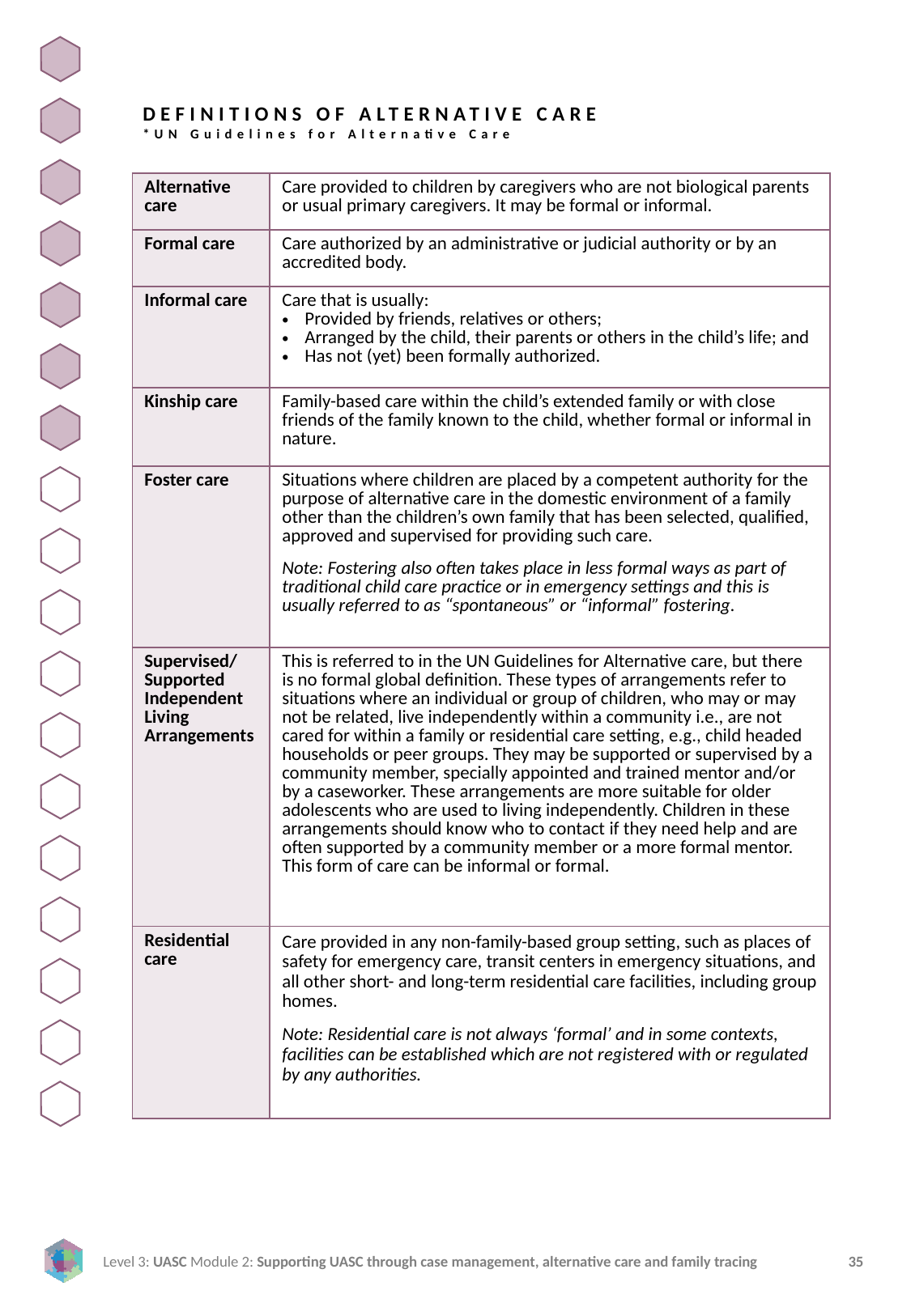

DEFINITIONS OF ALTERNATIVE CARE
*UN Guidelines for Alternative Care

| Alternative care | Care provided to children by caregivers who are not biological parents or usual primary caregivers. It may be formal or informal. |
| --- | --- |
| Formal care | Care authorized by an administrative or judicial authority or by an accredited body. |
| Informal care | Care that is usually: Provided by friends, relatives or others; Arranged by the child, their parents or others in the child’s life; and Has not (yet) been formally authorized. |
| Kinship care | Family-based care within the child’s extended family or with close friends of the family known to the child, whether formal or informal in nature. |
| Foster care | Situations where children are placed by a competent authority for the purpose of alternative care in the domestic environment of a family other than the children’s own family that has been selected, qualified, approved and supervised for providing such care. Note: Fostering also often takes place in less formal ways as part of traditional child care practice or in emergency settings and this is usually referred to as “spontaneous” or “informal” fostering. |
| Supervised/ Supported Independent Living Arrangements | This is referred to in the UN Guidelines for Alternative care, but there is no formal global definition. These types of arrangements refer to situations where an individual or group of children, who may or may not be related, live independently within a community i.e., are not cared for within a family or residential care setting, e.g., child headed households or peer groups. They may be supported or supervised by a community member, specially appointed and trained mentor and/or by a caseworker. These arrangements are more suitable for older adolescents who are used to living independently. Children in these arrangements should know who to contact if they need help and are often supported by a community member or a more formal mentor. This form of care can be informal or formal. |
| Residential care | Care provided in any non-family-based group setting, such as places of safety for emergency care, transit centers in emergency situations, and all other short- and long-term residential care facilities, including group homes. Note: Residential care is not always ‘formal’ and in some contexts, facilities can be established which are not registered with or regulated by any authorities. |